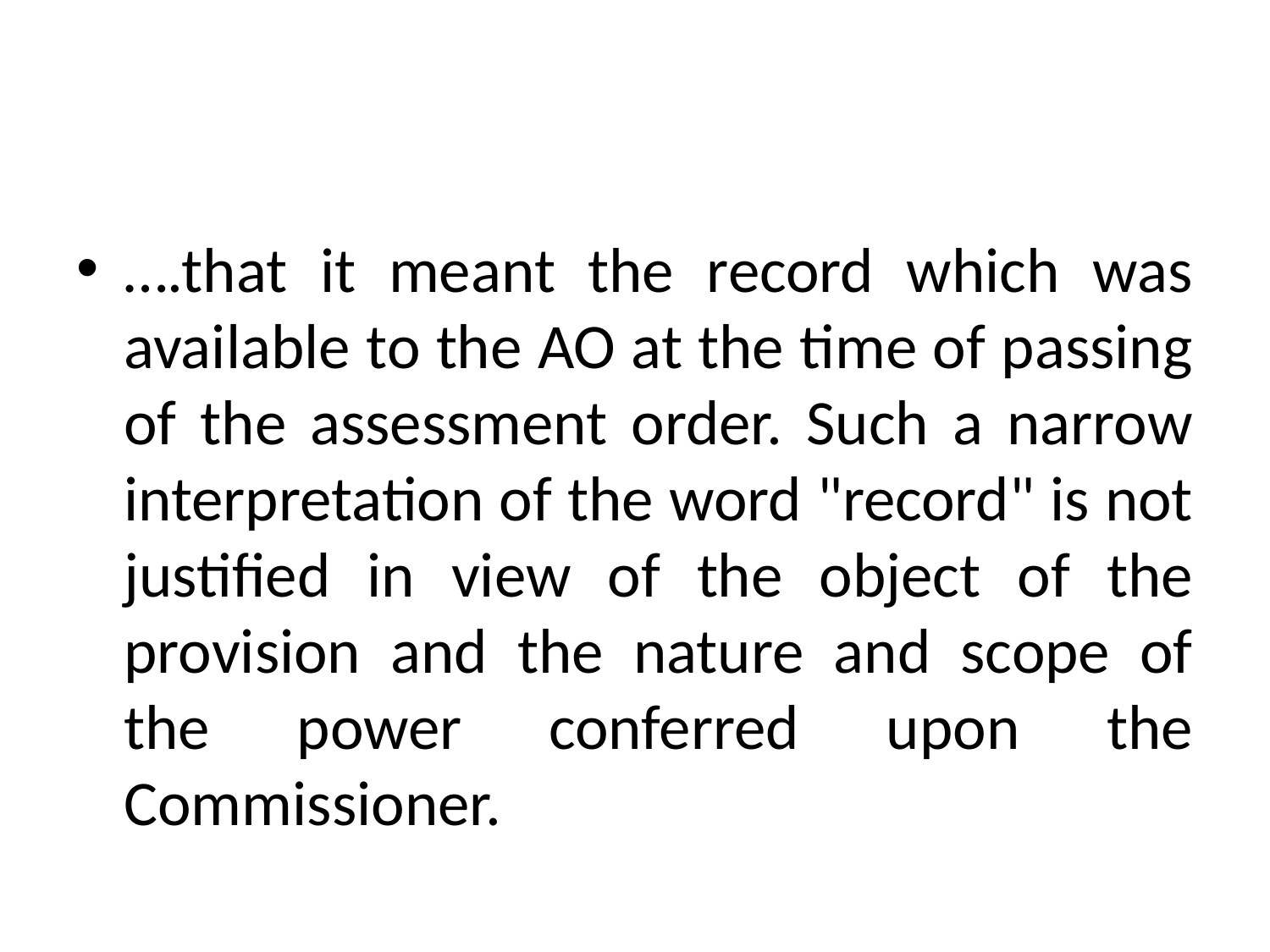

#
….that it meant the record which was available to the AO at the time of passing of the assessment order. Such a narrow interpretation of the word "record" is not justified in view of the object of the provision and the nature and scope of the power conferred upon the Commissioner.